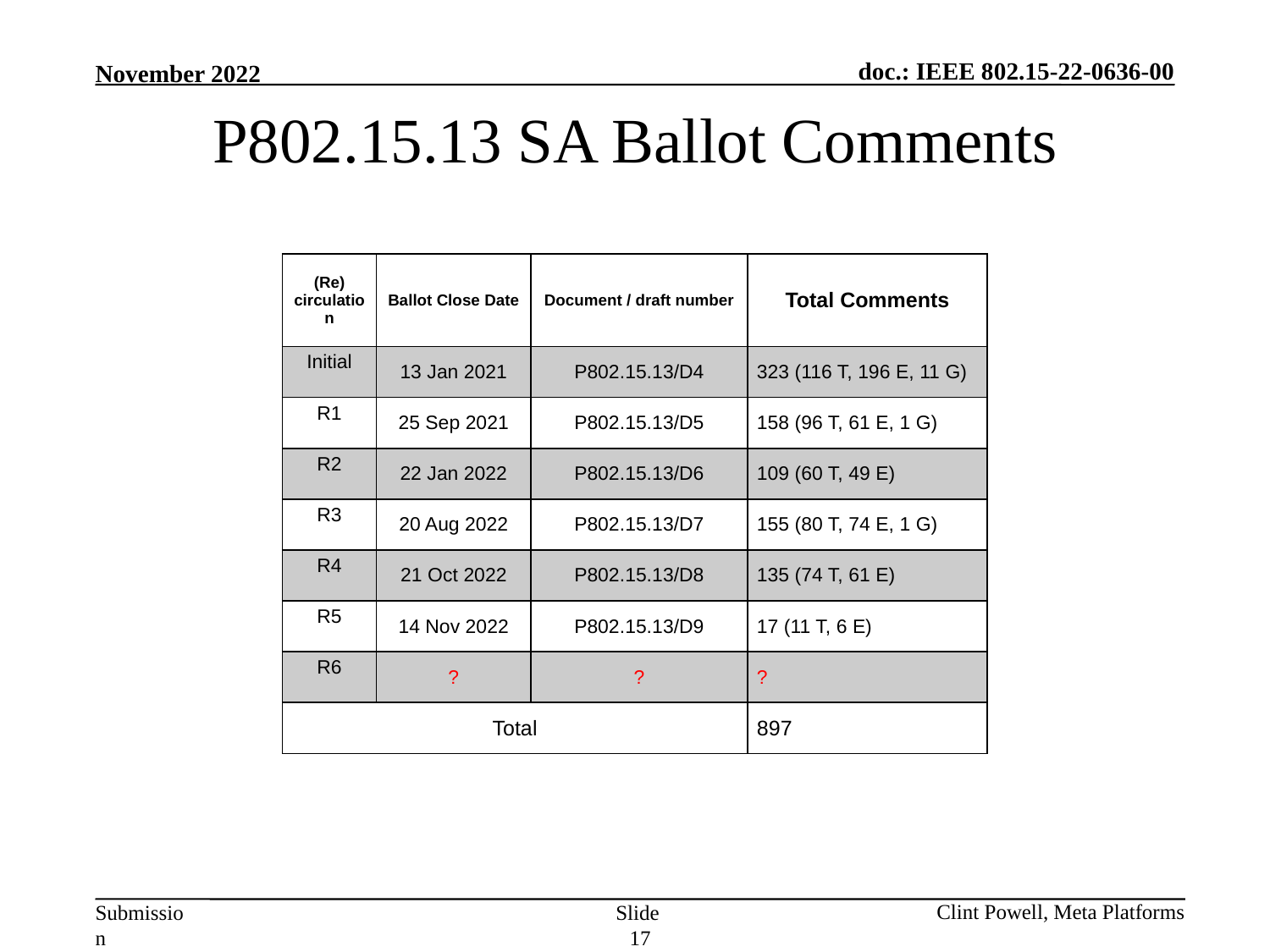

P802.15.13 SA Ballot Comments
| (Re) circulation | Ballot Close Date | Document / draft number | Total Comments |
| --- | --- | --- | --- |
| Initial | 13 Jan 2021 | P802.15.13/D4 | 323 (116 T, 196 E, 11 G) |
| R1 | 25 Sep 2021 | P802.15.13/D5 | 158 (96 T, 61 E, 1 G) |
| R2 | 22 Jan 2022 | P802.15.13/D6 | 109 (60 T, 49 E) |
| R3 | 20 Aug 2022 | P802.15.13/D7 | 155 (80 T, 74 E, 1 G) |
| R4 | 21 Oct 2022 | P802.15.13/D8 | 135 (74 T, 61 E) |
| R5 | 14 Nov 2022 | P802.15.13/D9 | 17 (11 T, 6 E) |
| R6 | ? | ? | ? |
| Total |  |  | 897 |
Slide 17